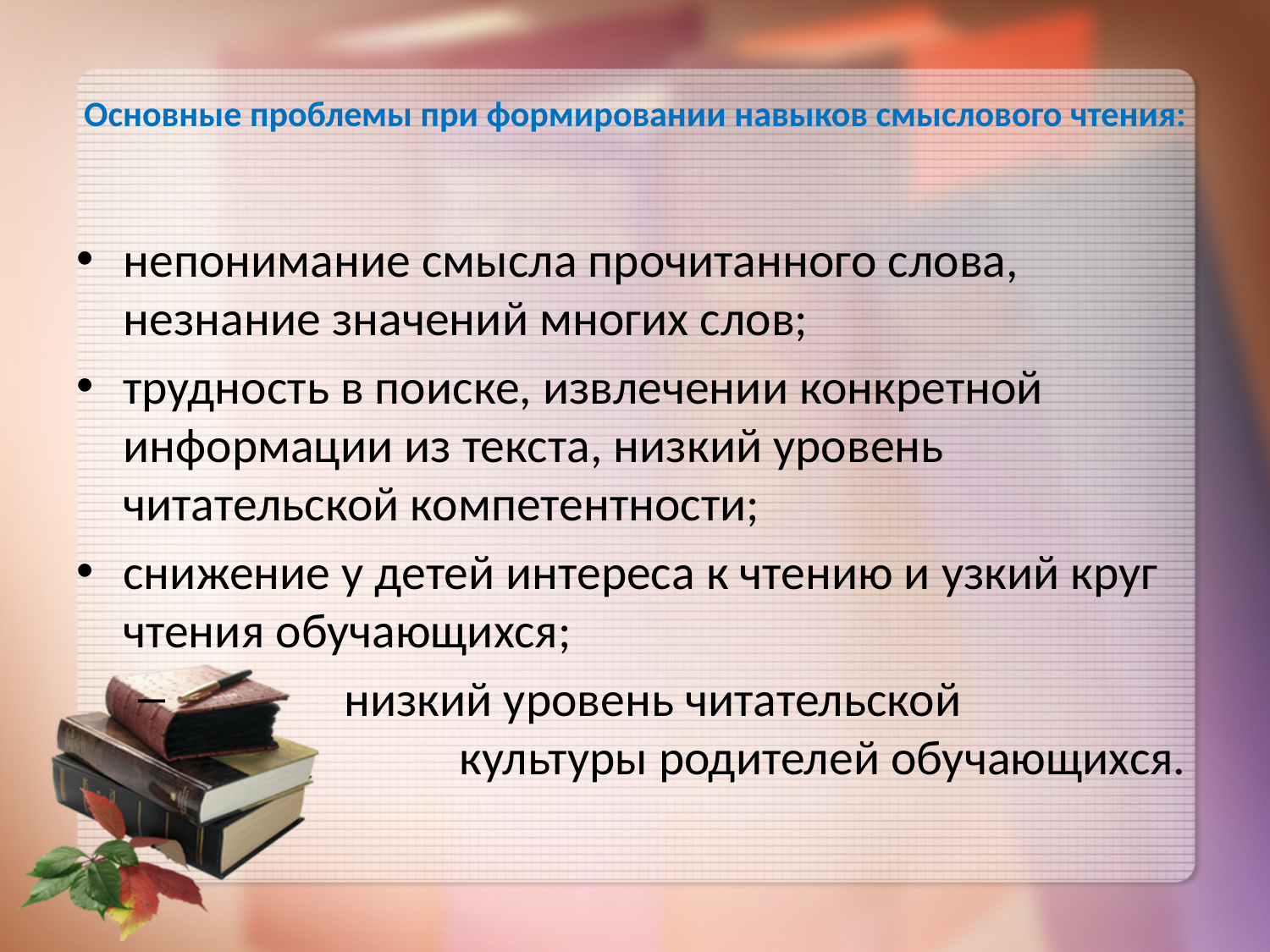

# Основные проблемы при формировании навыков смыслового чтения:
непонимание смысла прочитанного слова, незнание значений многих слов;
трудность в поиске, извлечении конкретной информации из текста, низкий уровень читательской компетентности;
снижение у детей интереса к чтению и узкий круг чтения обучающихся;
               низкий уровень читательской                                               культуры родителей обучающихся.